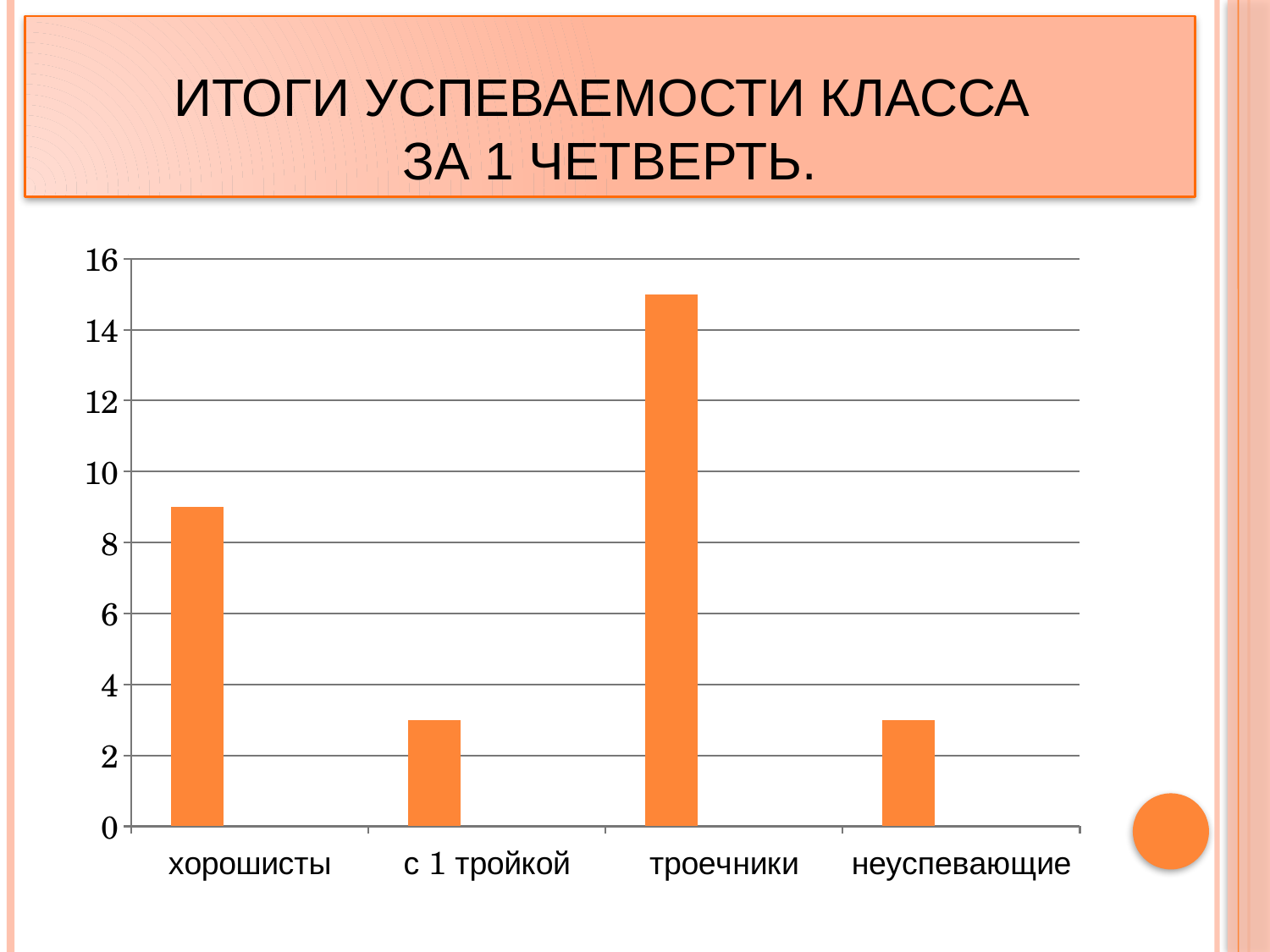

# Итоги успеваемости класса за 1 четверть.

### Chart

| Category | Ряд 1 | Столбец2 | Столбец1 |
|---|---|---|---|
| хорошисты | 9.0 | None | None |
| с 1 тройкой | 3.0 | None | None |
| троечники | 15.0 | None | None |
| неуспевающие | 3.0 | None | None |